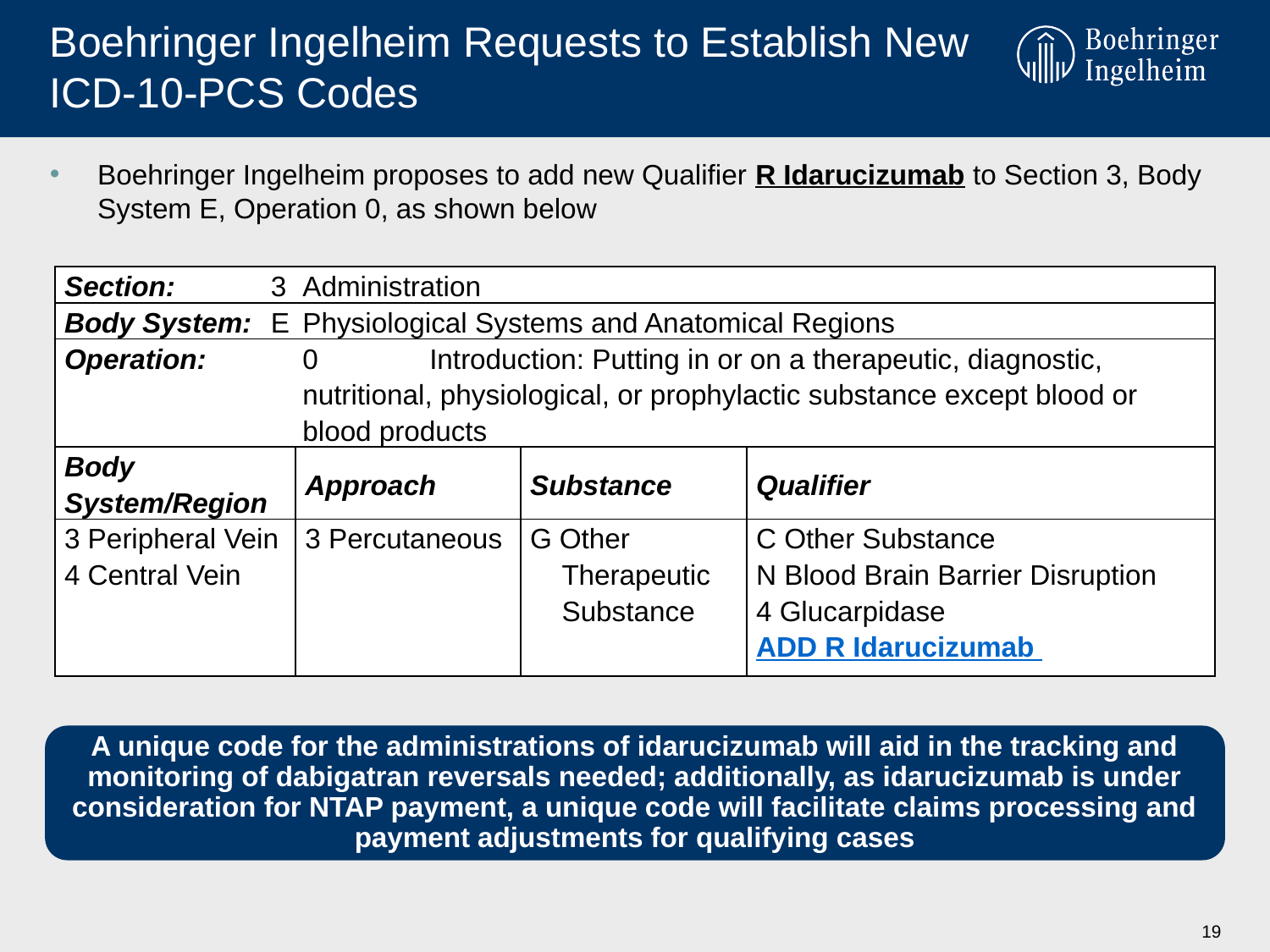

# Boehringer Ingelheim Requests to Establish New ICD-10-PCS Codes
Boehringer Ingelheim proposes to add new Qualifier R Idarucizumab to Section 3, Body System E, Operation 0, as shown below

| Section: 3 Administration |  |  |  |
| --- | --- | --- | --- |
| Body System: E Physiological Systems and Anatomical Regions |  |  |  |
| Operation: 0 Introduction: Putting in or on a therapeutic, diagnostic, nutritional, physiological, or prophylactic substance except blood or blood products |  |  |  |
| Body System/Region | Approach | Substance | Qualifier |
| 3 Peripheral Vein 4 Central Vein | 3 Percutaneous | G Other Therapeutic Substance | C Other Substance N Blood Brain Barrier Disruption 4 Glucarpidase ADD R Idarucizumab |
A unique code for the administrations of idarucizumab will aid in the tracking and monitoring of dabigatran reversals needed; additionally, as idarucizumab is under consideration for NTAP payment, a unique code will facilitate claims processing and payment adjustments for qualifying cases
19